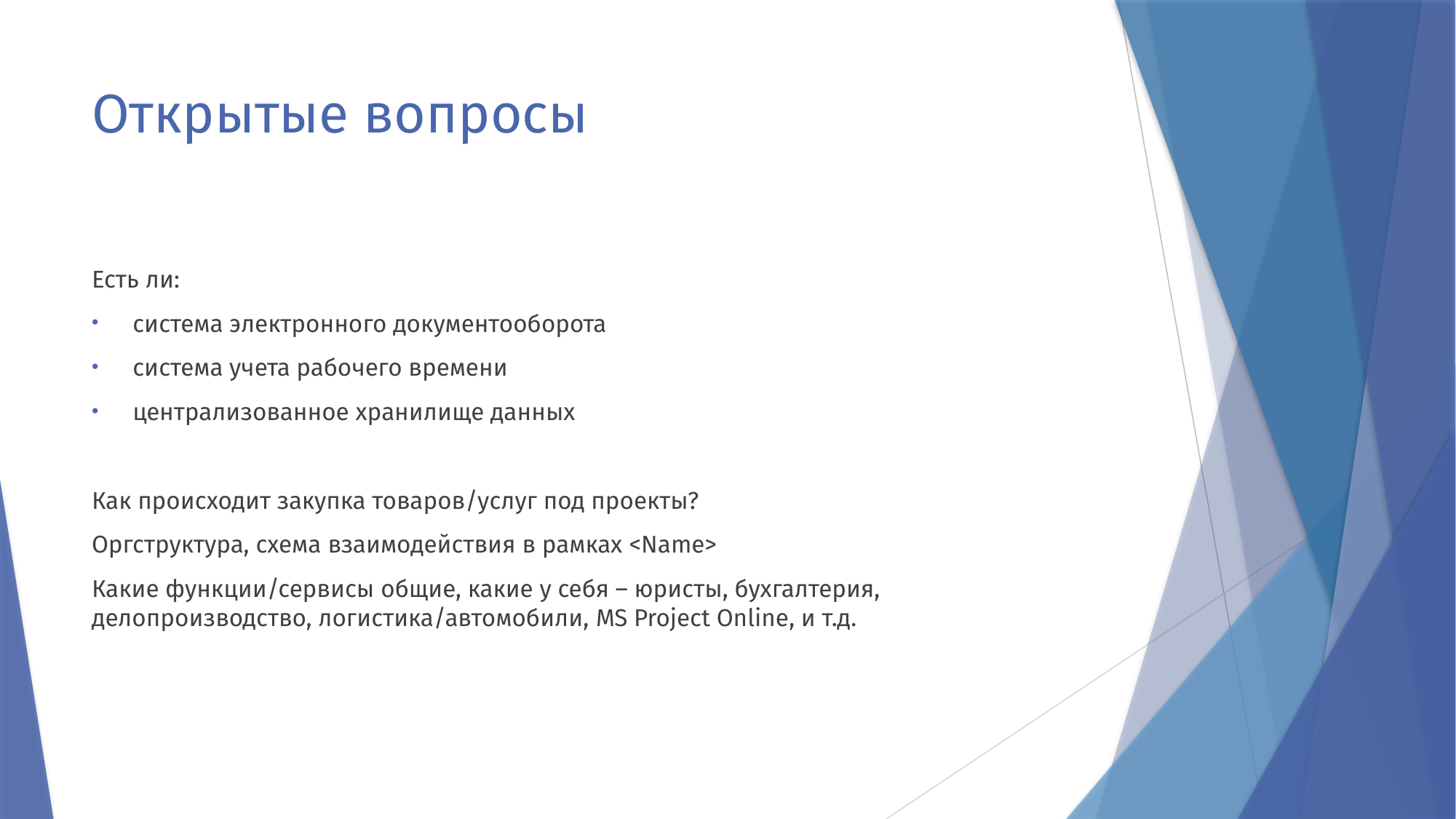

# Открытые вопросы
Есть ли:
система электронного документооборота
система учета рабочего времени
централизованное хранилище данных

Как происходит закупка товаров/услуг под проекты?
Оргструктура, схема взаимодействия в рамках <Name>
Какие функции/сервисы общие, какие у себя – юристы, бухгалтерия, делопроизводство, логистика/автомобили, MS Project Online, и т.д.